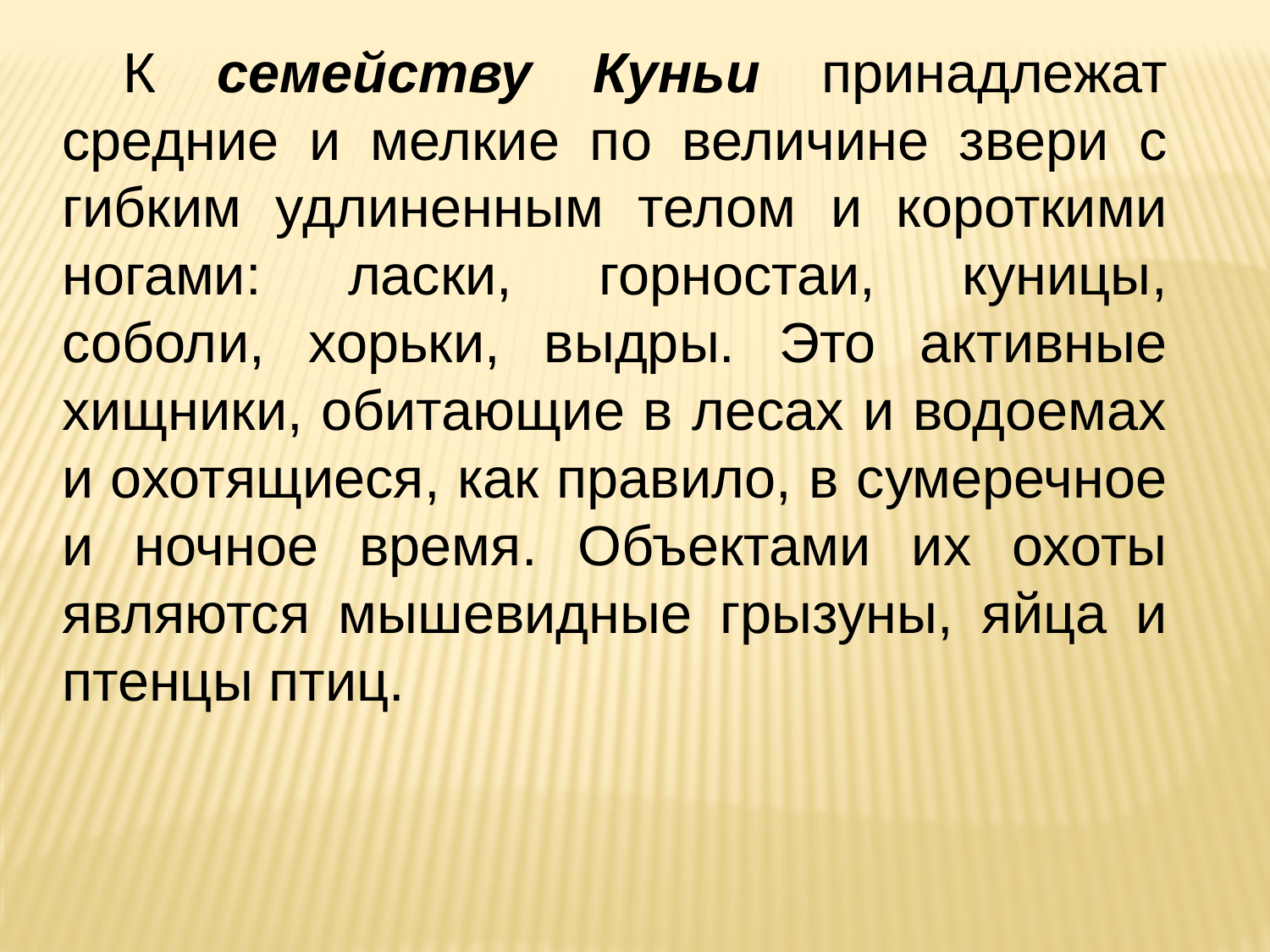

К семейству Куньи принадлежат средние и мелкие по величине звери с гибким удлиненным телом и короткими ногами: ласки, горностаи, куницы, соболи, хорьки, выдры. Это активные хищники, обитающие в лесах и водоемах и охотящиеся, как правило, в сумеречное и ночное время. Объектами их охоты являются мышевидные грызуны, яйца и птенцы птиц.